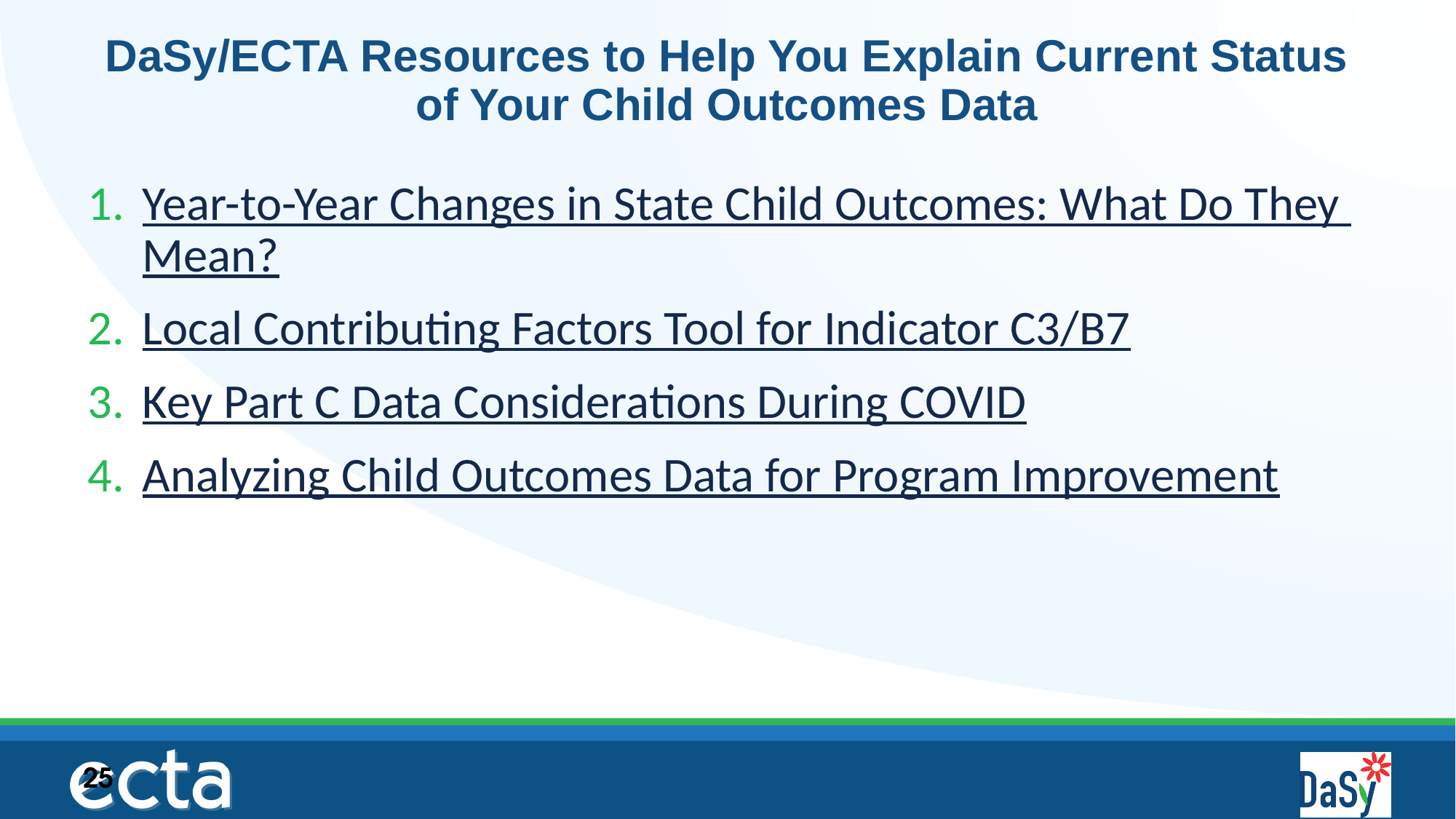

# DaSy/ECTA Resources to Help You Explain Current Status of Your Child Outcomes Data
Year-to-Year Changes in State Child Outcomes: What Do They Mean?
Local Contributing Factors Tool for Indicator C3/B7
Key Part C Data Considerations During COVID
Analyzing Child Outcomes Data for Program Improvement

25